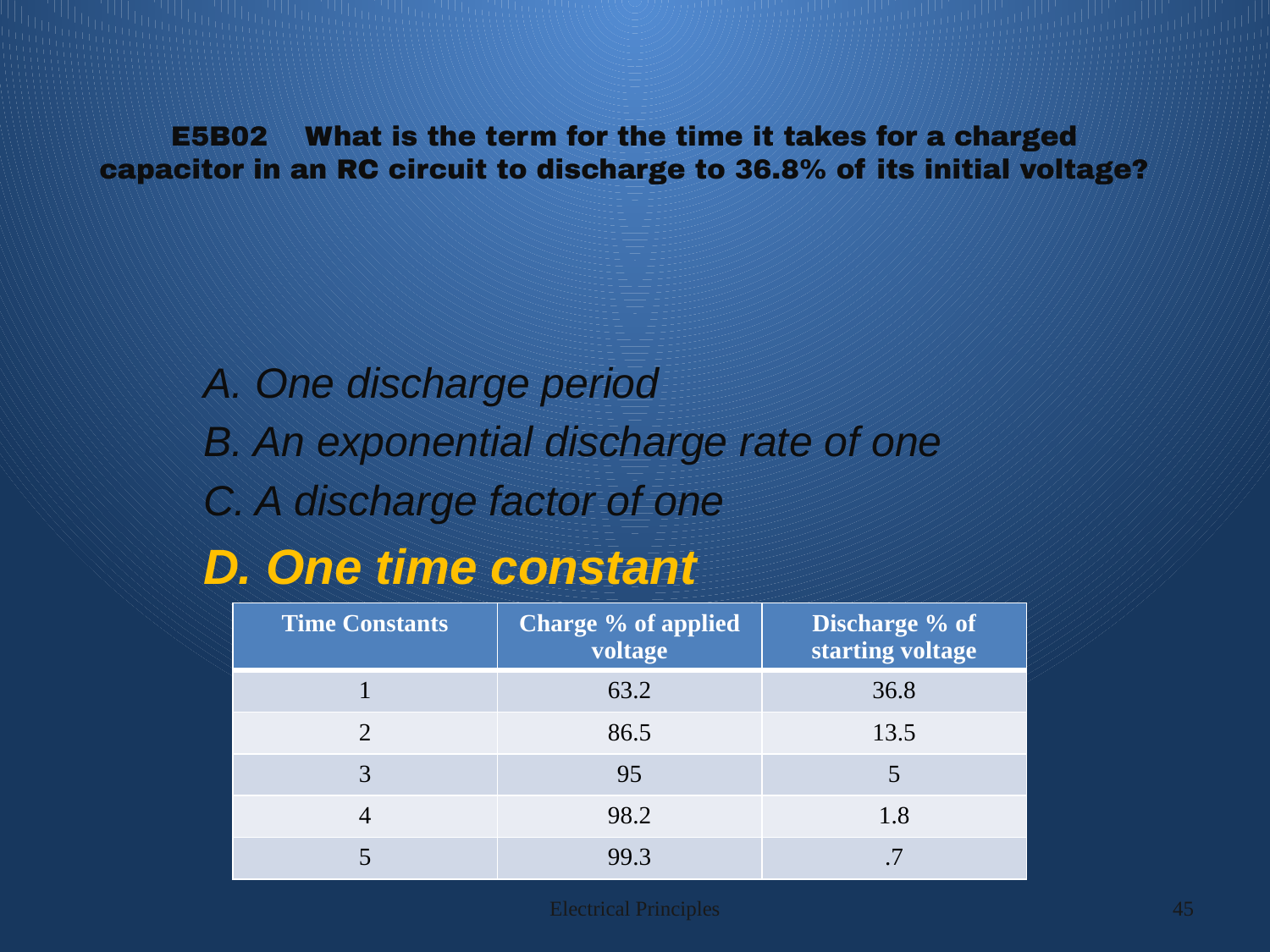

# E5B02    What is the term for the time it takes for a charged capacitor in an RC circuit to discharge to 36.8% of its initial voltage?
A. One discharge period
B. An exponential discharge rate of one
C. A discharge factor of one
D. One time constant
| Time Constants | Charge % of applied voltage | Discharge % of starting voltage |
| --- | --- | --- |
| 1 | 63.2 | 36.8 |
| 2 | 86.5 | 13.5 |
| 3 | 95 | 5 |
| 4 | 98.2 | 1.8 |
| 5 | 99.3 | .7 |
Electrical Principles
45